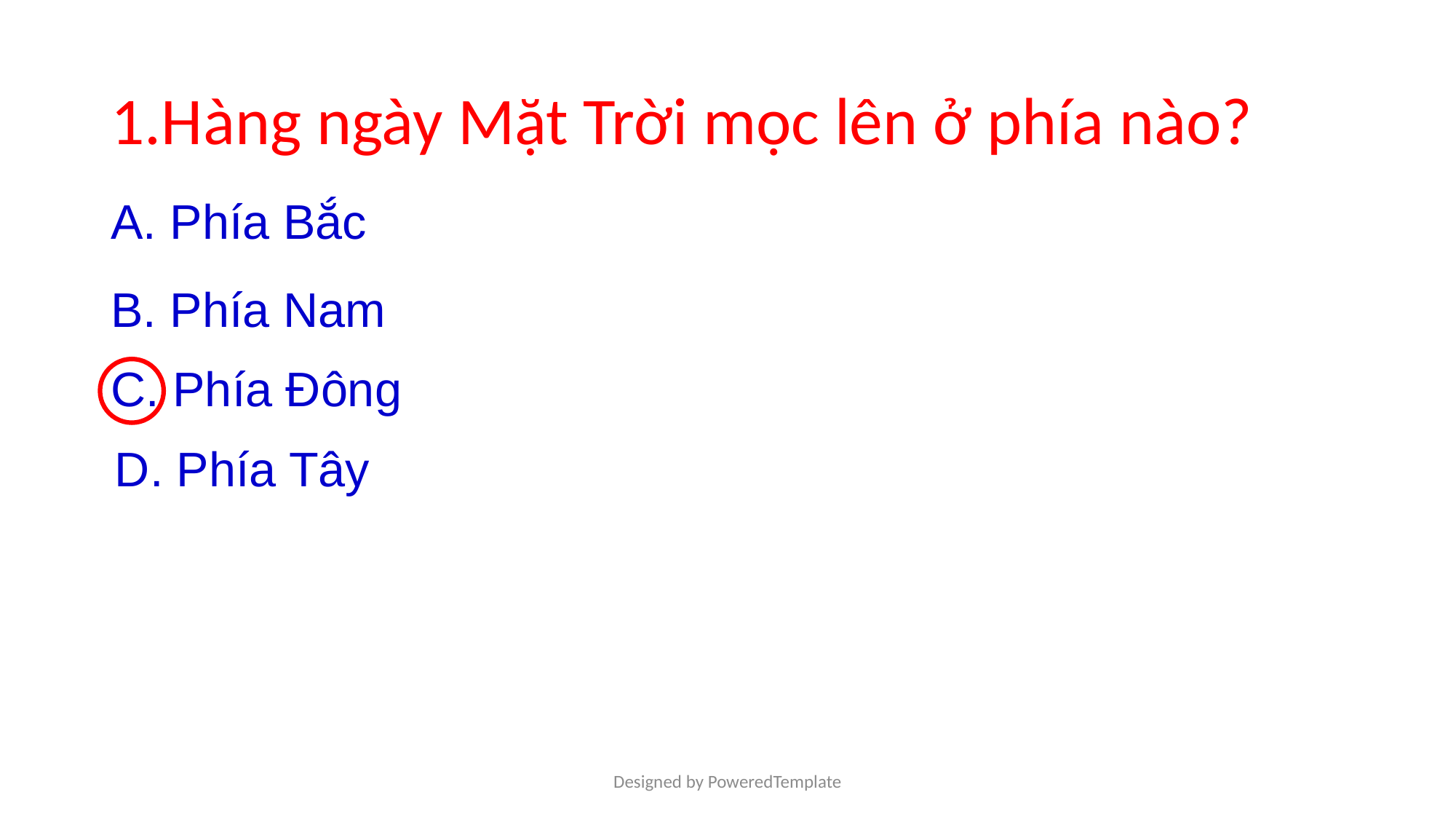

# 1.Hàng ngày Mặt Trời mọc lên ở phía nào?
A. Phía Bắc
B. Phía Nam
C. Phía Đông

D. Phía Tây
Designed by PoweredTemplate